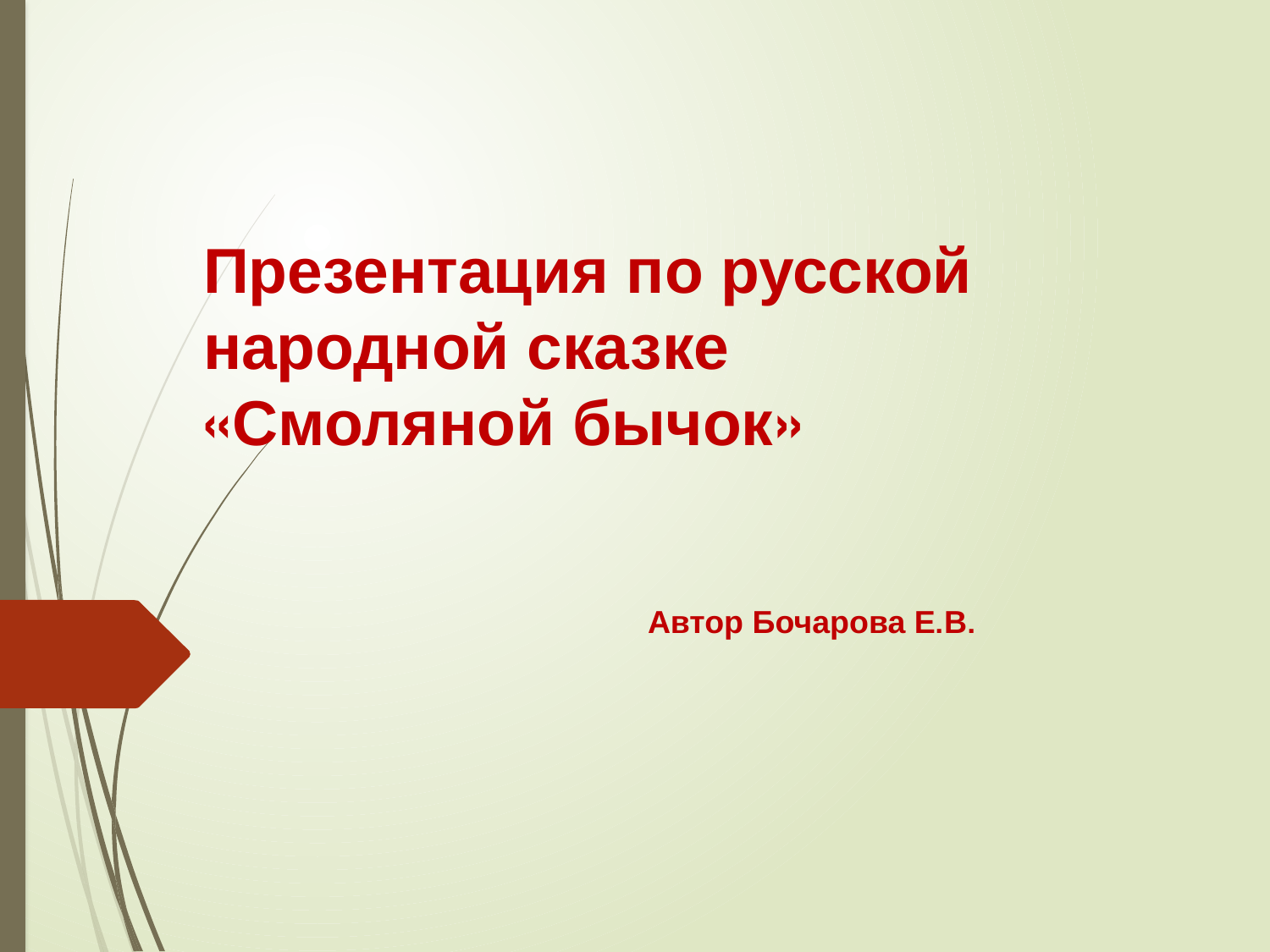

Презентация по русской народной сказке «Смоляной бычок»

                         Автор Бочарова Е.В.